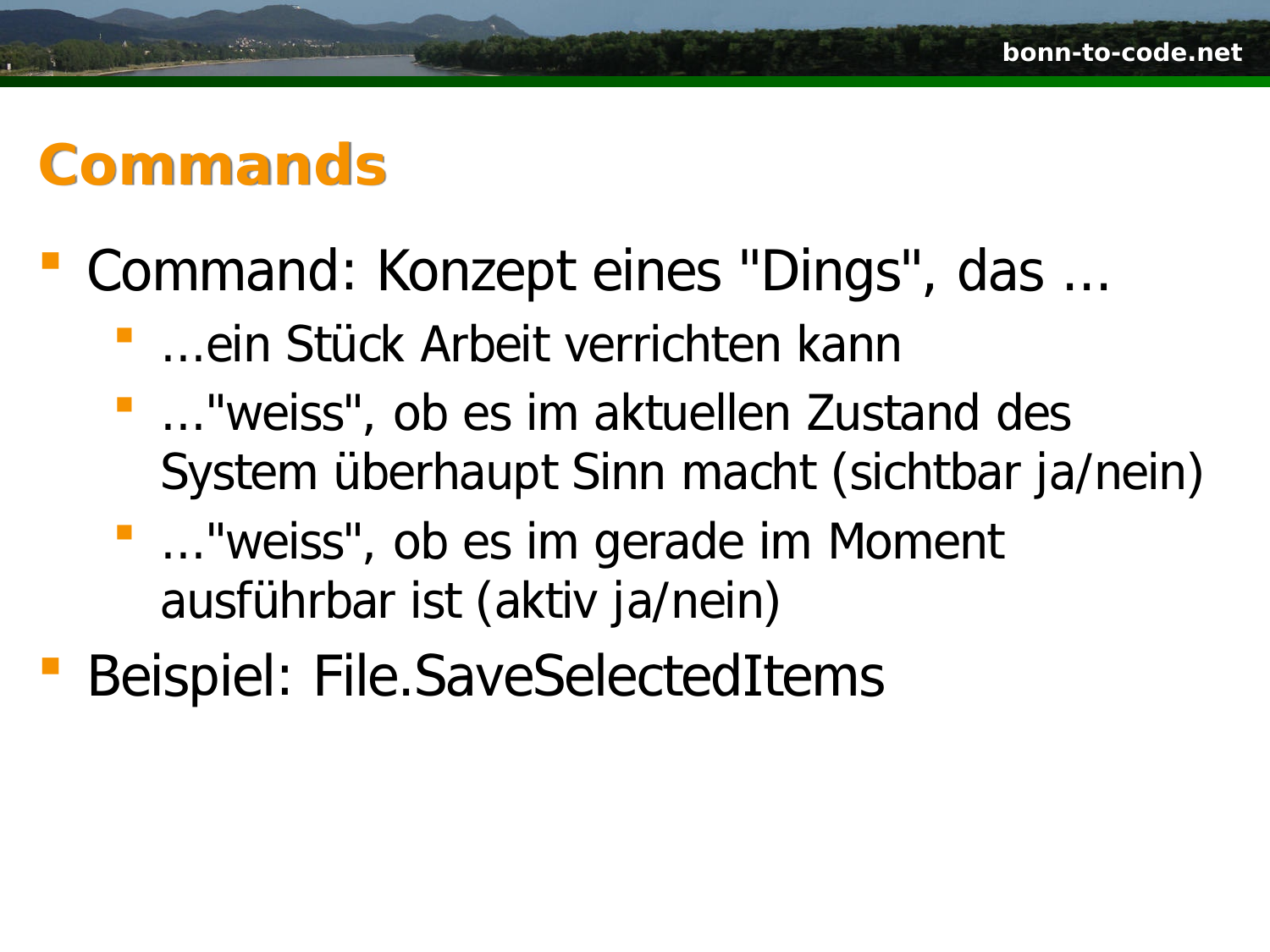

# Commands
Command: Konzept eines "Dings", das ...
...ein Stück Arbeit verrichten kann
..."weiss", ob es im aktuellen Zustand des System überhaupt Sinn macht (sichtbar ja/nein)
..."weiss", ob es im gerade im Moment ausführbar ist (aktiv ja/nein)
Beispiel: File.SaveSelectedItems